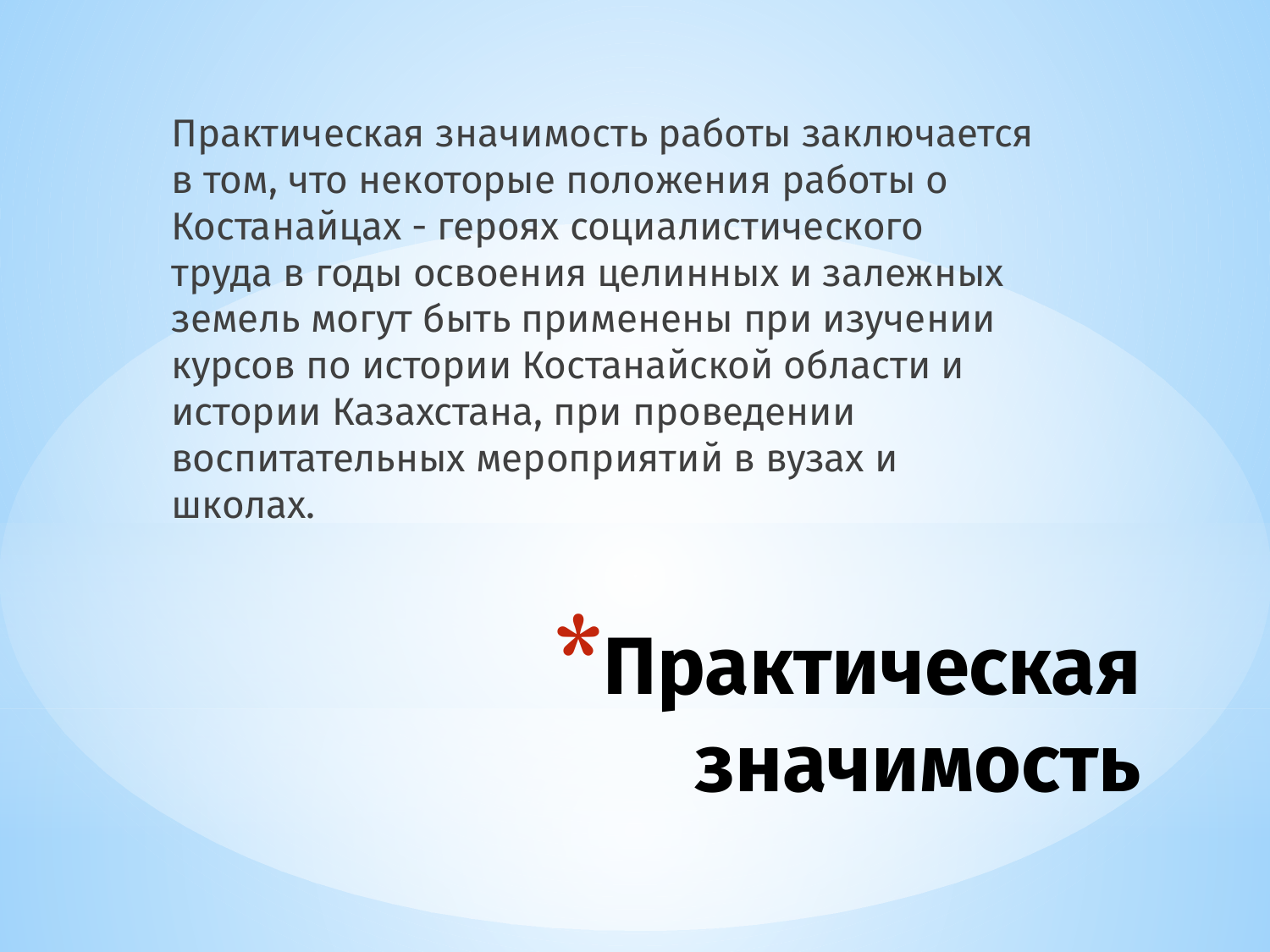

Практическая значимость работы заключается в том, что некоторые положения работы о Костанайцах - героях социалистического труда в годы освоения целинных и залежных земель могут быть применены при изучении курсов по истории Костанайской области и истории Казахстана, при проведении воспитательных мероприятий в вузах и школах.
# Практическая значимость